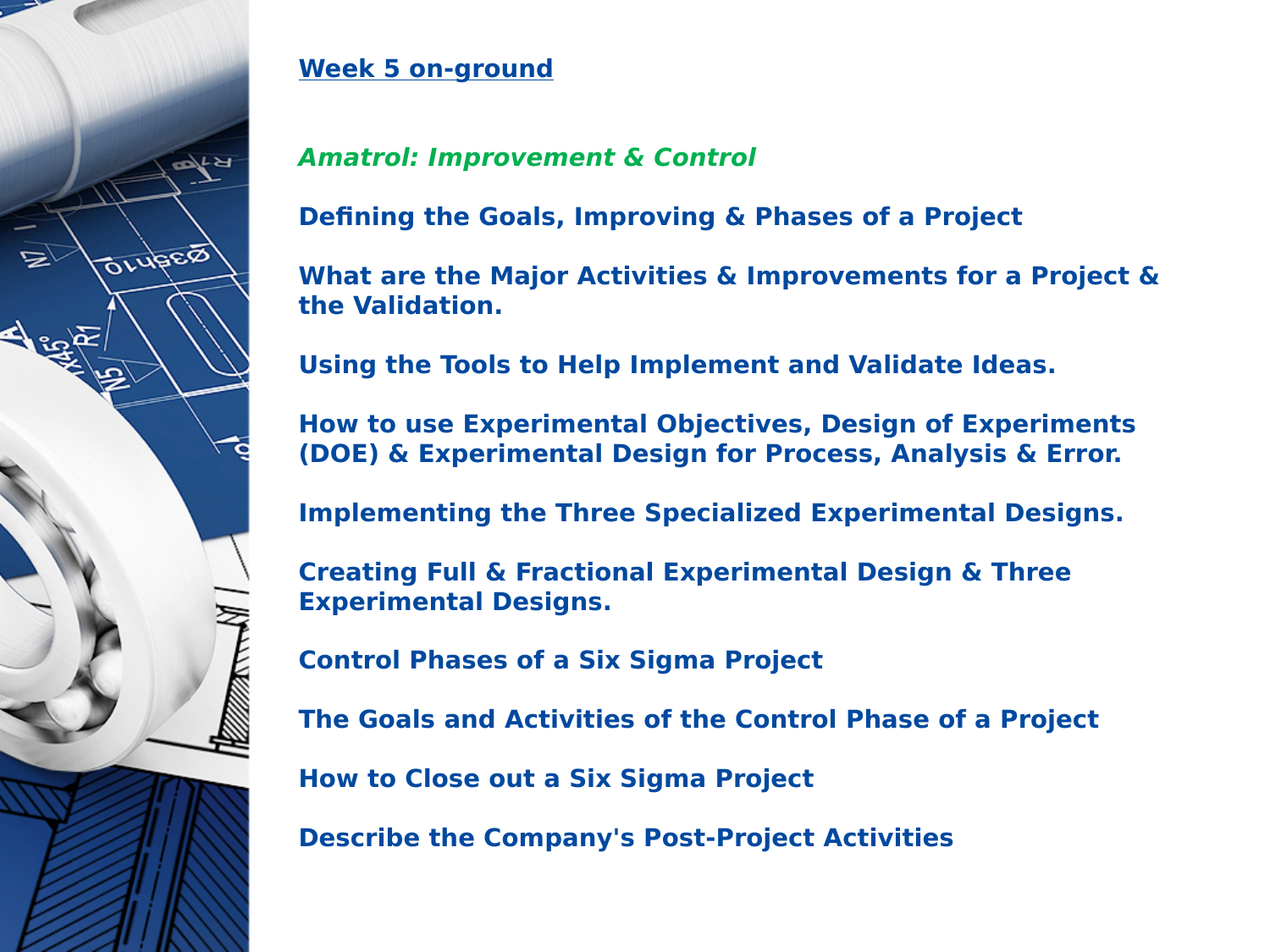

# Week 5 on-ground Amatrol: Improvement & Control Defining the Goals, Improving & Phases of a Project What are the Major Activities & Improvements for a Project & the Validation. Using the Tools to Help Implement and Validate Ideas. How to use Experimental Objectives, Design of Experiments (DOE) & Experimental Design for Process, Analysis & Error. Implementing the Three Specialized Experimental Designs. Creating Full & Fractional Experimental Design & Three Experimental Designs. Control Phases of a Six Sigma Project The Goals and Activities of the Control Phase of a Project How to Close out a Six Sigma Project Describe the Company's Post-Project Activities